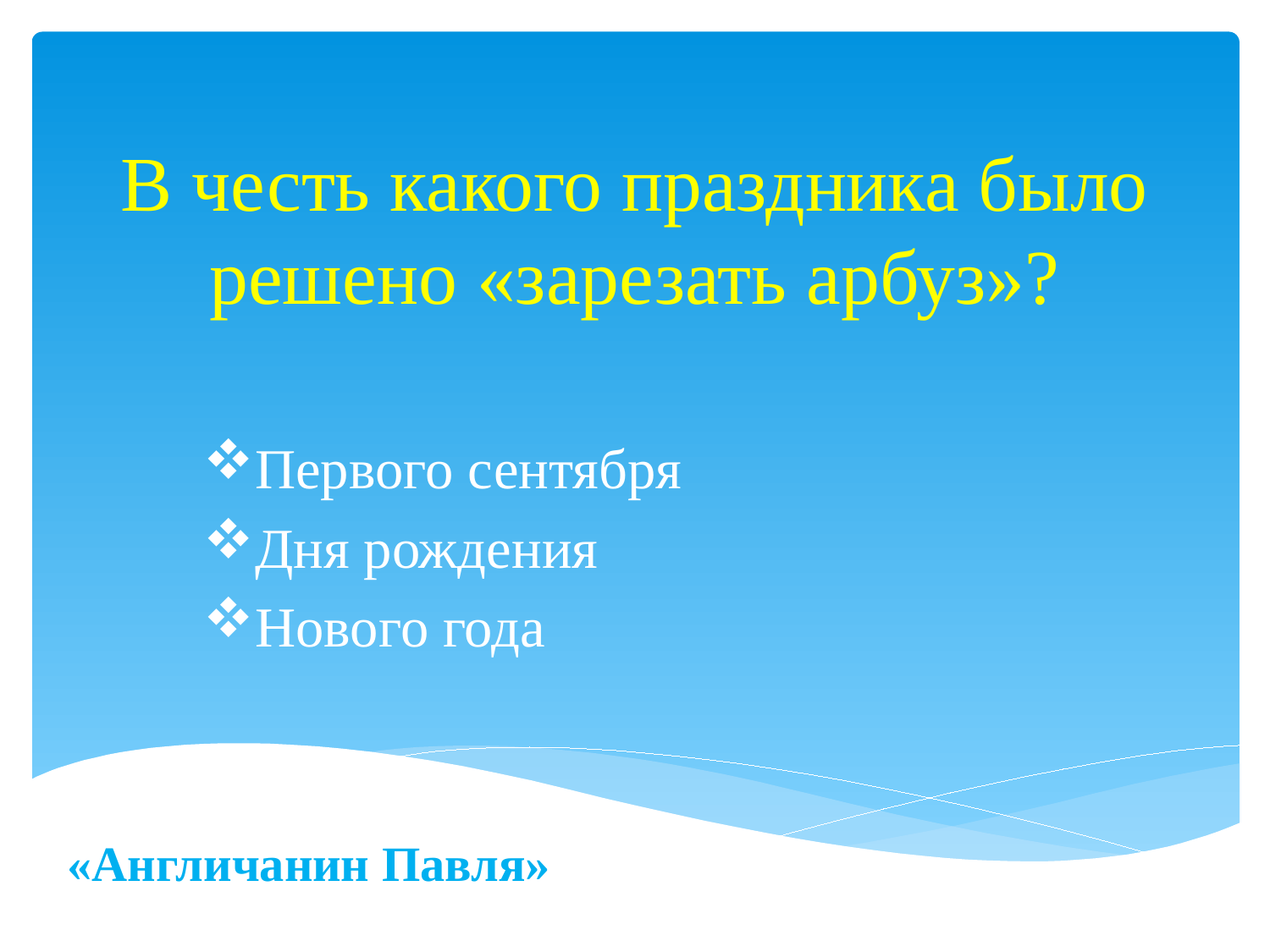

# В честь какого праздника было решено «зарезать арбуз»?
Первого сентября
Дня рождения
Нового года

«Англичанин Павля»